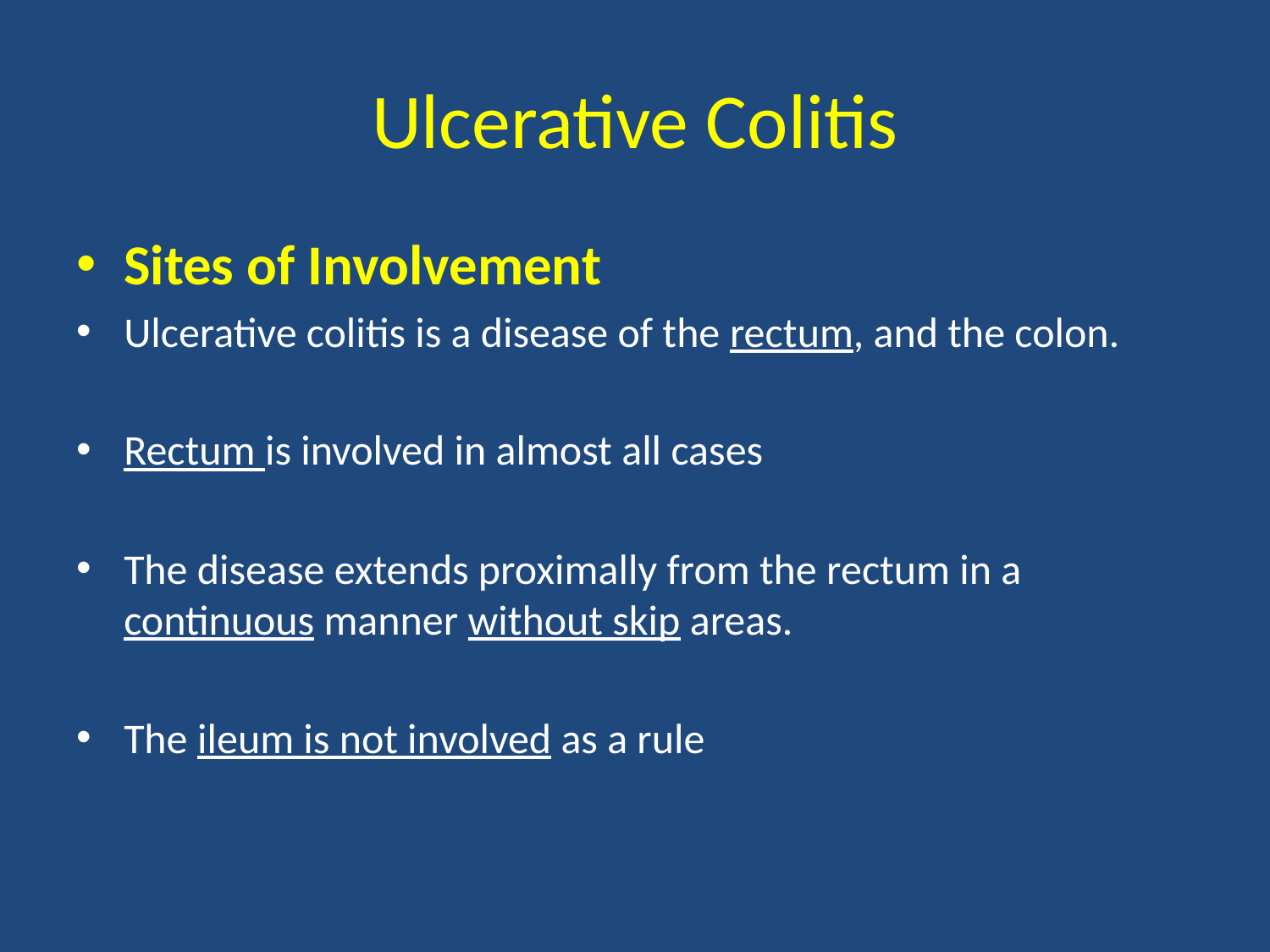

# Ulcerative Colitis
Sites of Involvement
Ulcerative colitis is a disease of the rectum, and the colon.

Rectum is involved in almost all cases

The disease extends proximally from the rectum in a continuous manner without skip areas.

The ileum is not involved as a rule